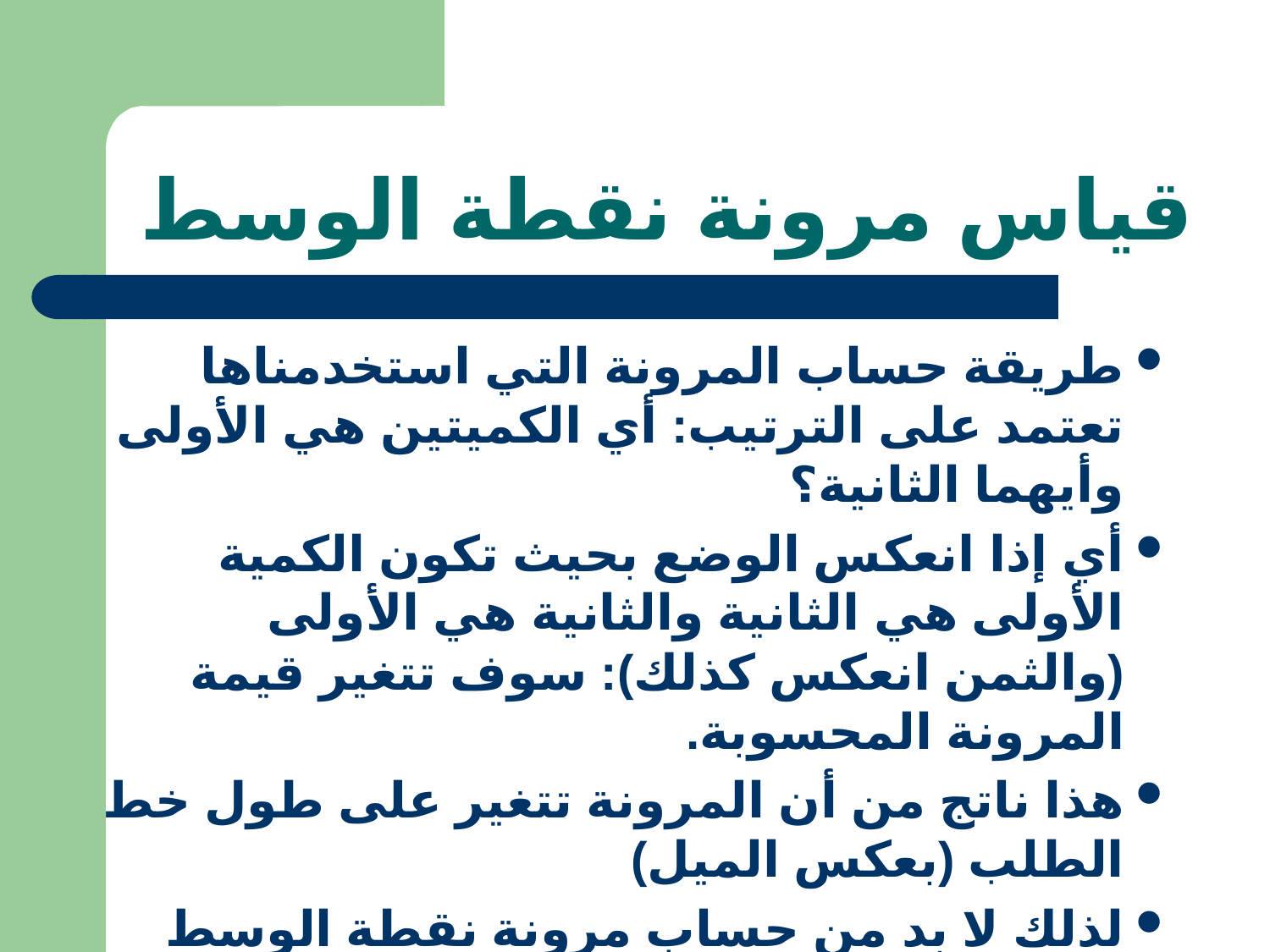

# قياس مرونة نقطة الوسط
طريقة حساب المرونة التي استخدمناها تعتمد على الترتيب: أي الكميتين هي الأولى وأيهما الثانية؟
أي إذا انعكس الوضع بحيث تكون الكمية الأولى هي الثانية والثانية هي الأولى (والثمن انعكس كذلك): سوف تتغير قيمة المرونة المحسوبة.
هذا ناتج من أن المرونة تتغير على طول خط الطلب (بعكس الميل)
لذلك لا بد من حساب مرونة نقطة الوسط كمقياس لا يتأثر بترتيب الكميات.